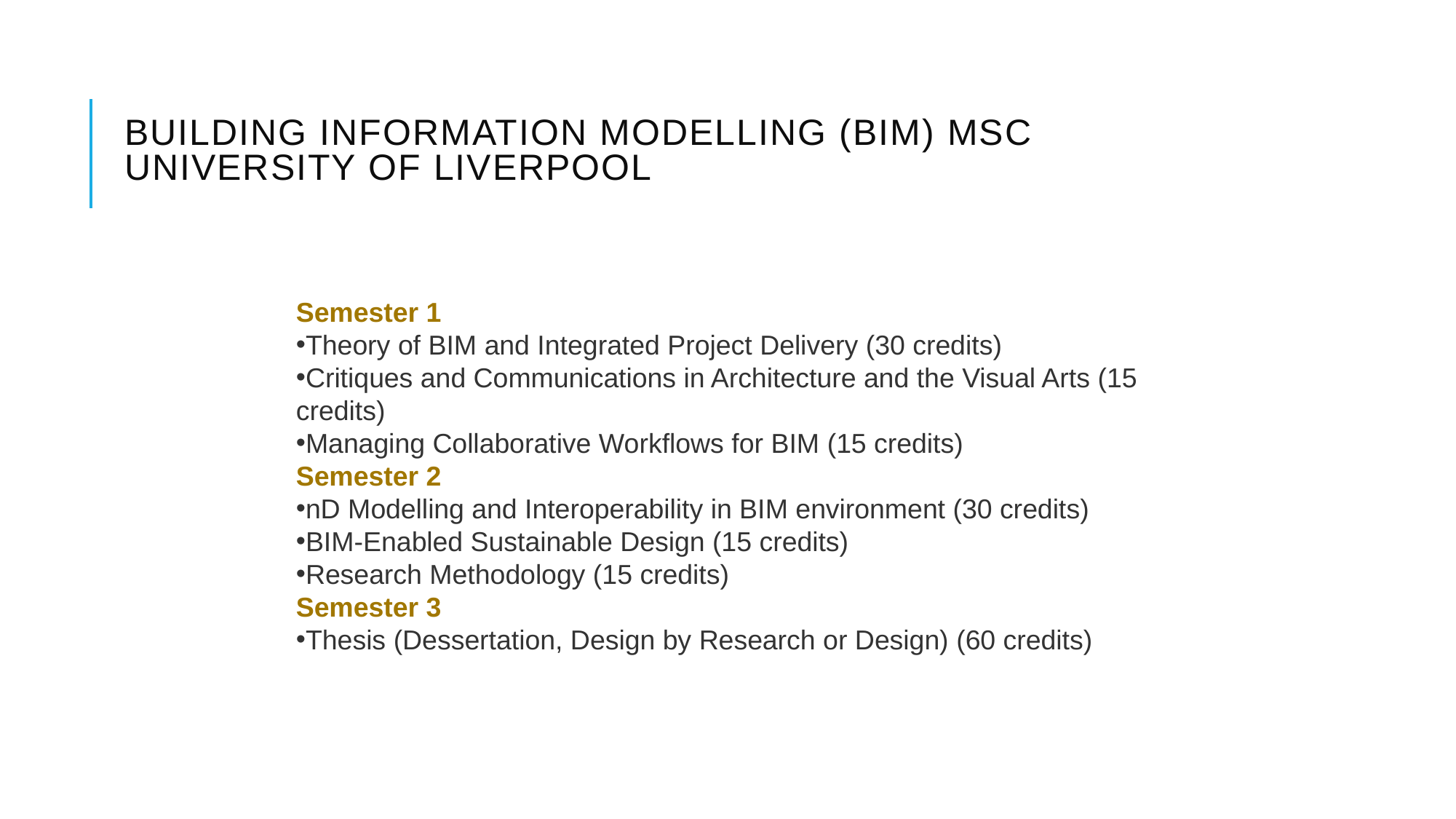

# Building Information Modelling (BIM) MSc University of Liverpool
Semester 1
Theory of BIM and Integrated Project Delivery (30 credits)
Critiques and Communications in Architecture and the Visual Arts (15 credits)
Managing Collaborative Workflows for BIM (15 credits)
Semester 2
nD Modelling and Interoperability in BIM environment (30 credits)
BIM-Enabled Sustainable Design (15 credits)
Research Methodology (15 credits)
Semester 3
Thesis (Dessertation, Design by Research or Design) (60 credits)